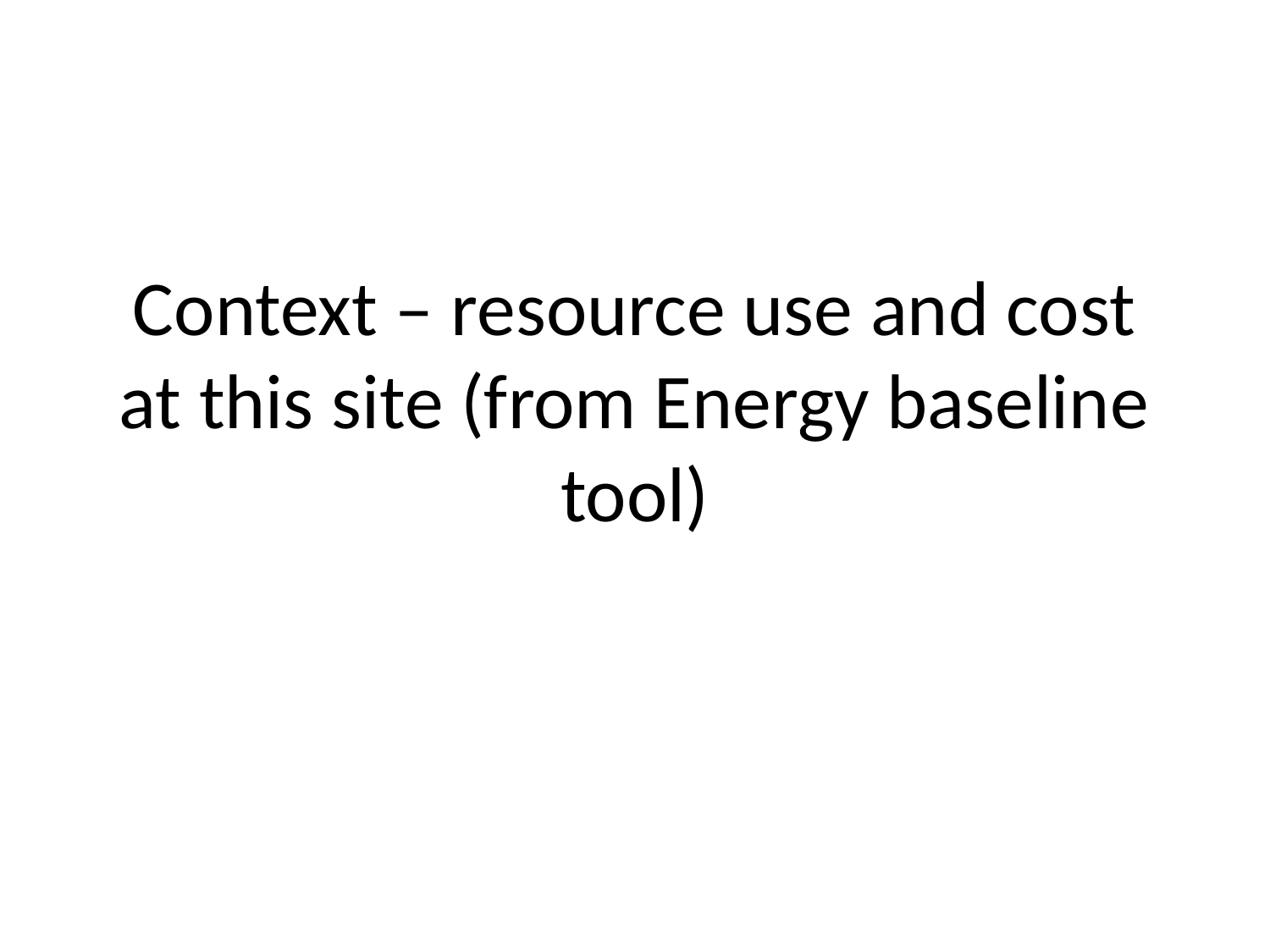

# Context – resource use and cost at this site (from Energy baseline tool)